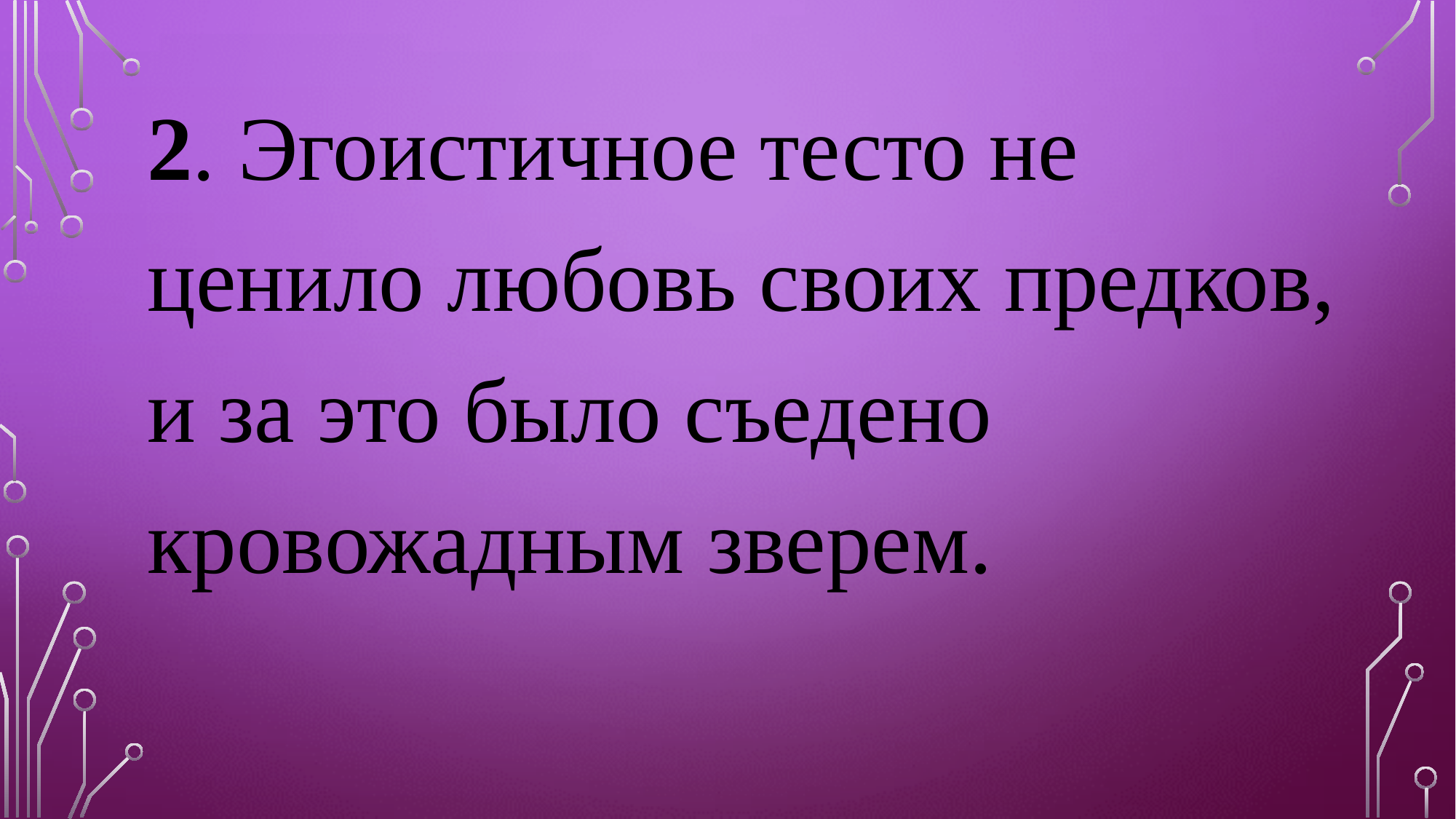

2. Эгоистичное тесто не ценило любовь своих предков, и за это было съедено кровожадным зверем.